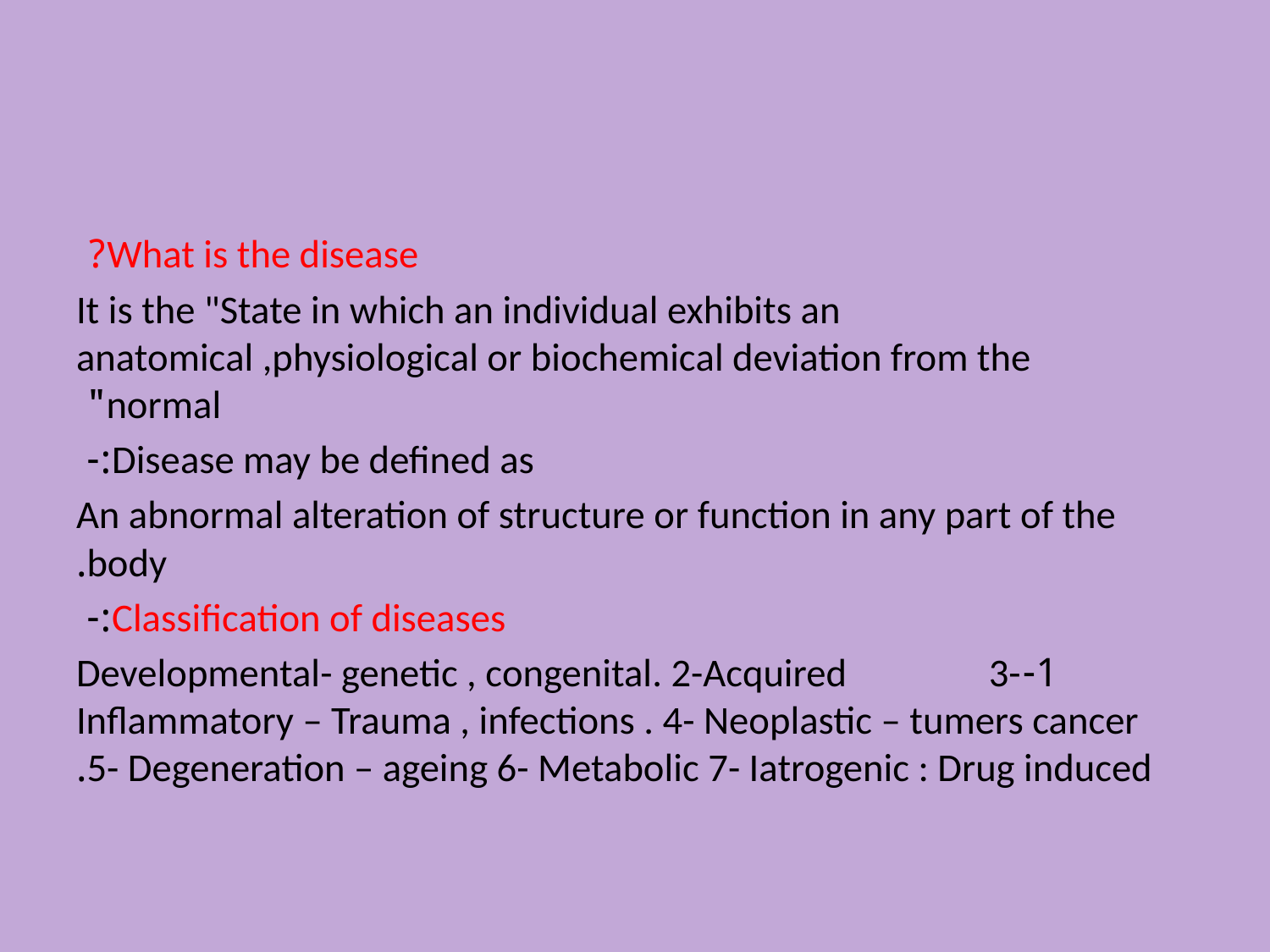

#
What is the disease?
It is the "State in which an individual exhibits an anatomical ,physiological or biochemical deviation from the normal"
Disease may be defined as:-
An abnormal alteration of structure or function in any part of the body.
Classification of diseases:-
1-Developmental- genetic , congenital. 2-Acquired                3- Inflammatory – Trauma , infections . 4- Neoplastic – tumers cancer 5- Degeneration – ageing 6- Metabolic 7- Iatrogenic : Drug induced.